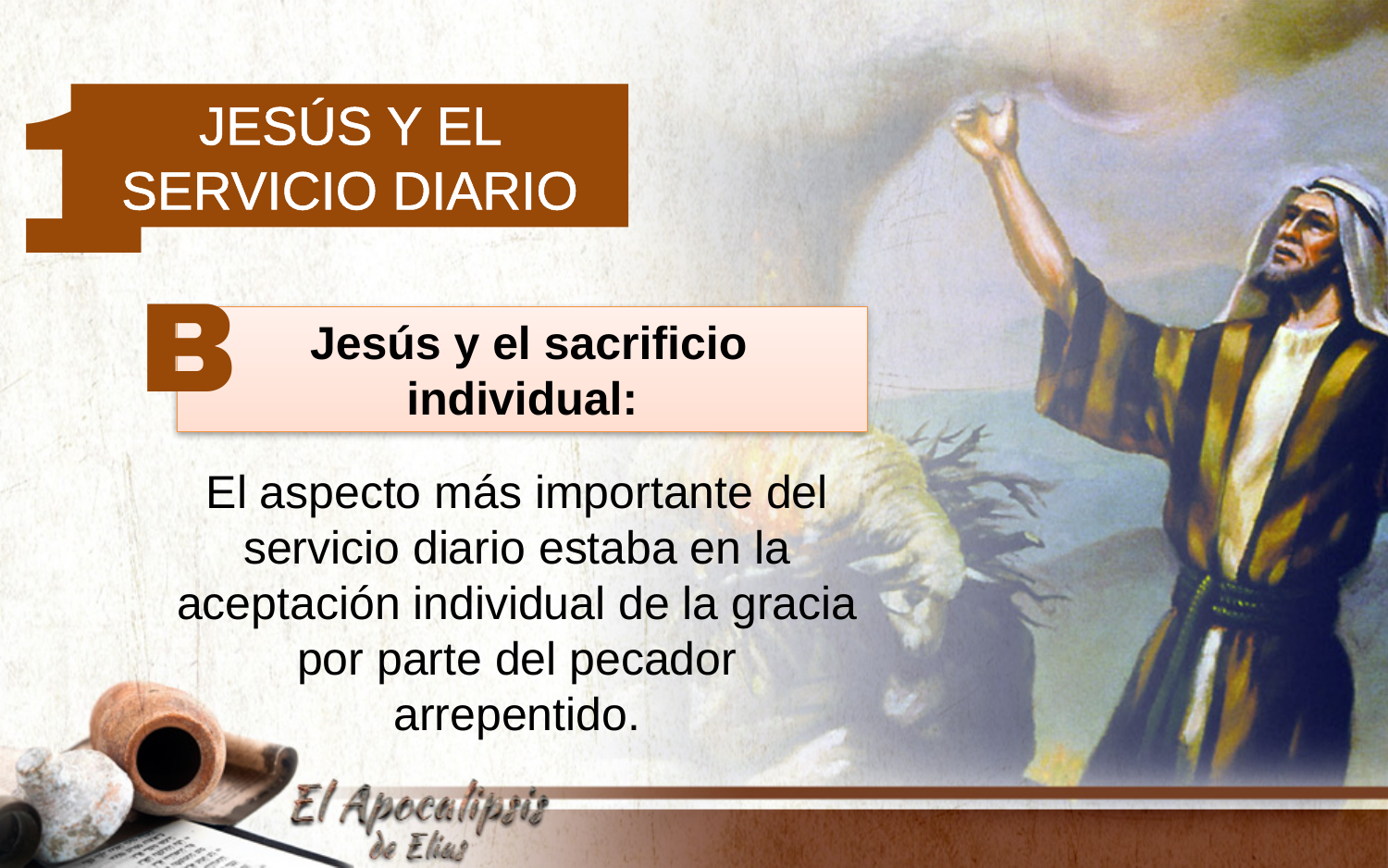

1
Jesús y el servicio diario
B
 Jesús y el sacrificio individual:
El aspecto más importante del
servicio diario estaba en la aceptación individual de la gracia
por parte del pecador arrepentido.